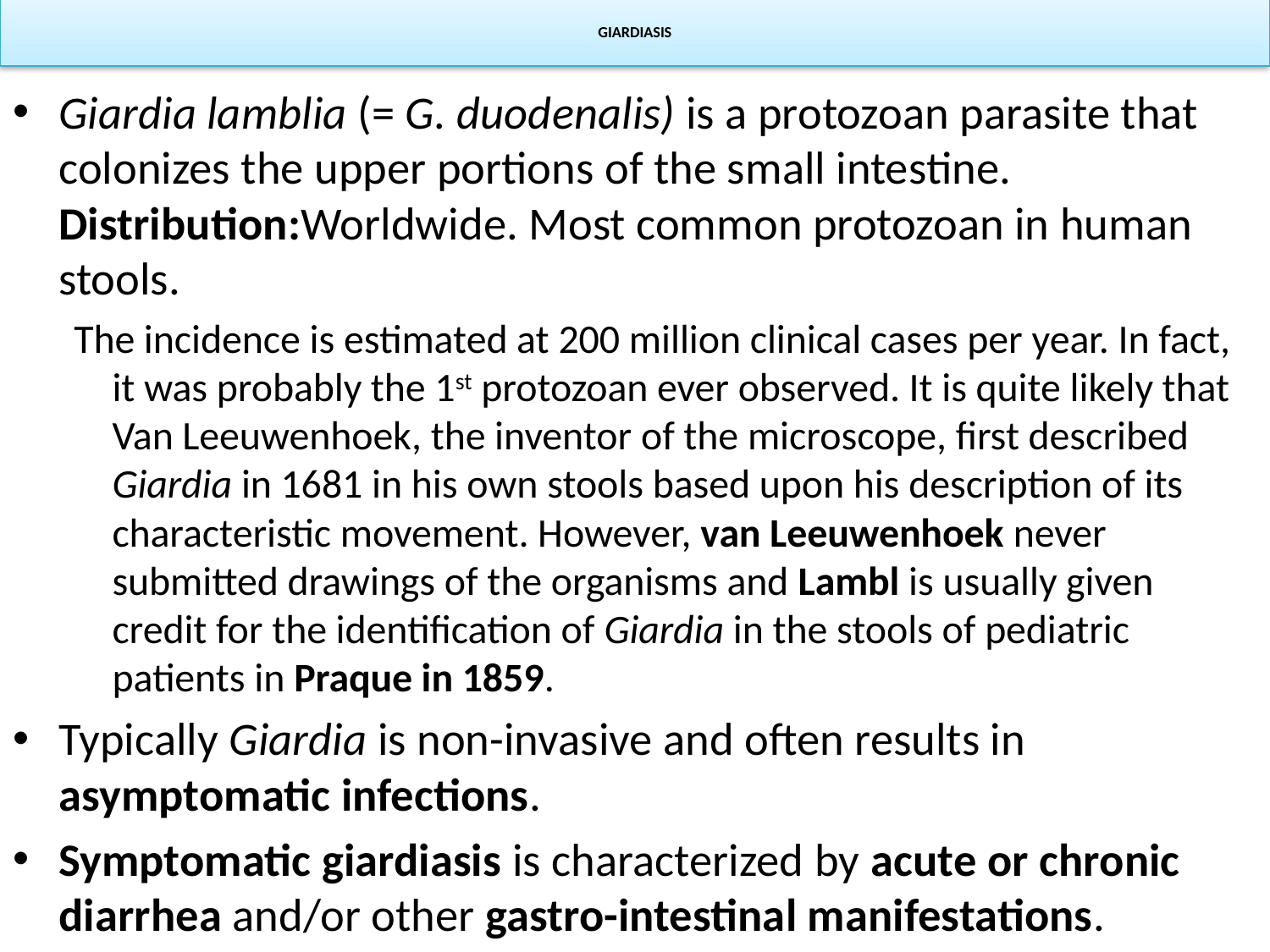

# GIARDIASIS
Giardia lamblia (= G. duodenalis) is a protozoan parasite that colonizes the upper portions of the small intestine. Distribution:Worldwide. Most common protozoan in human stools.
The incidence is estimated at 200 million clinical cases per year. In fact, it was probably the 1st protozoan ever observed. It is quite likely that Van Leeuwenhoek, the inventor of the microscope, first described Giardia in 1681 in his own stools based upon his description of its characteristic movement. However, van Leeuwenhoek never submitted drawings of the organisms and Lambl is usually given credit for the identification of Giardia in the stools of pediatric patients in Praque in 1859.
Typically Giardia is non-invasive and often results in asymptomatic infections.
Symptomatic giardiasis is characterized by acute or chronic diarrhea and/or other gastro-intestinal manifestations.